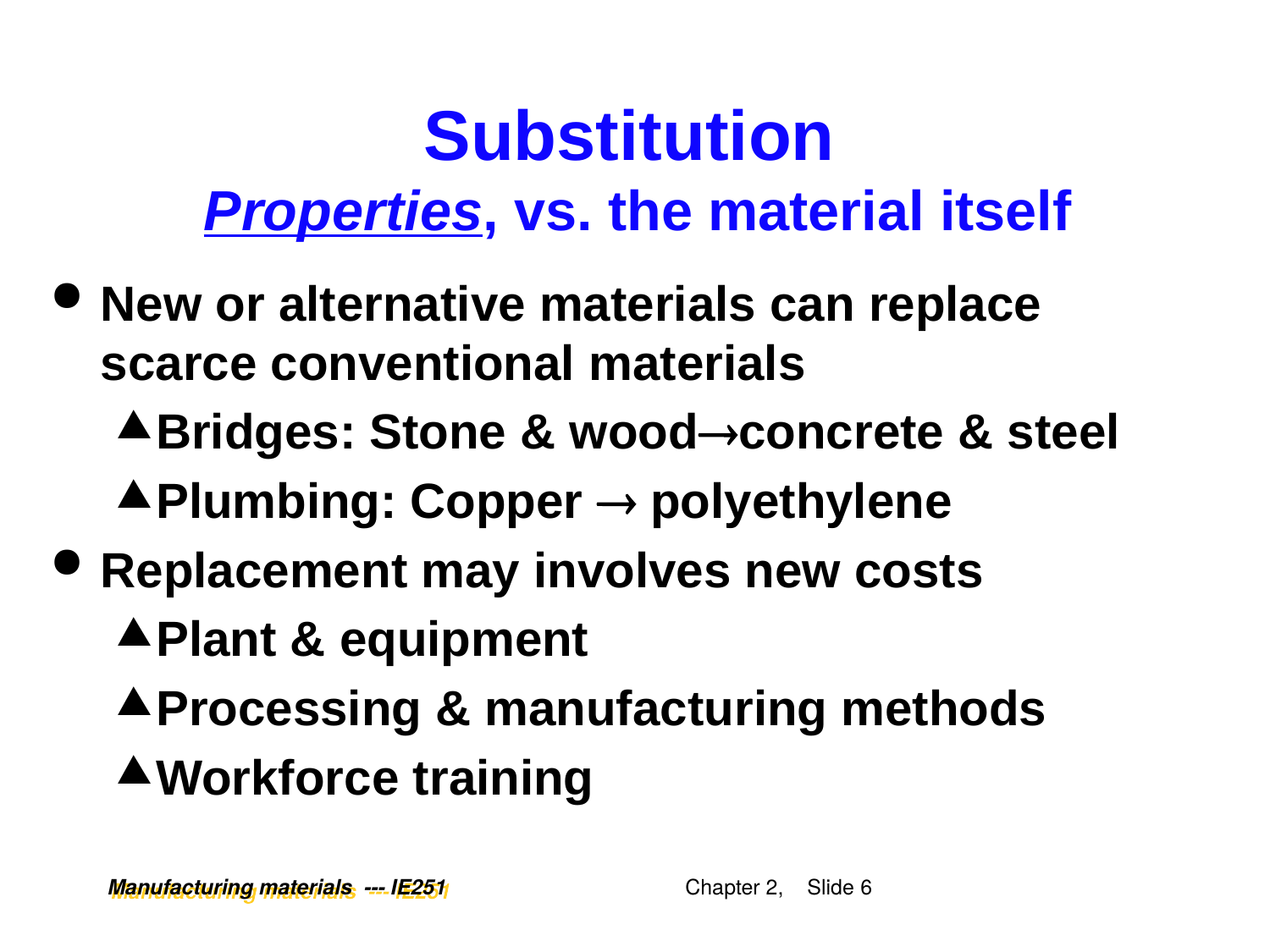

# Substitution Properties, vs. the material itself
New or alternative materials can replace scarce conventional materials
Bridges: Stone & wood→concrete & steel
Plumbing: Copper → polyethylene
Replacement may involves new costs
Plant & equipment
Processing & manufacturing methods
Workforce training